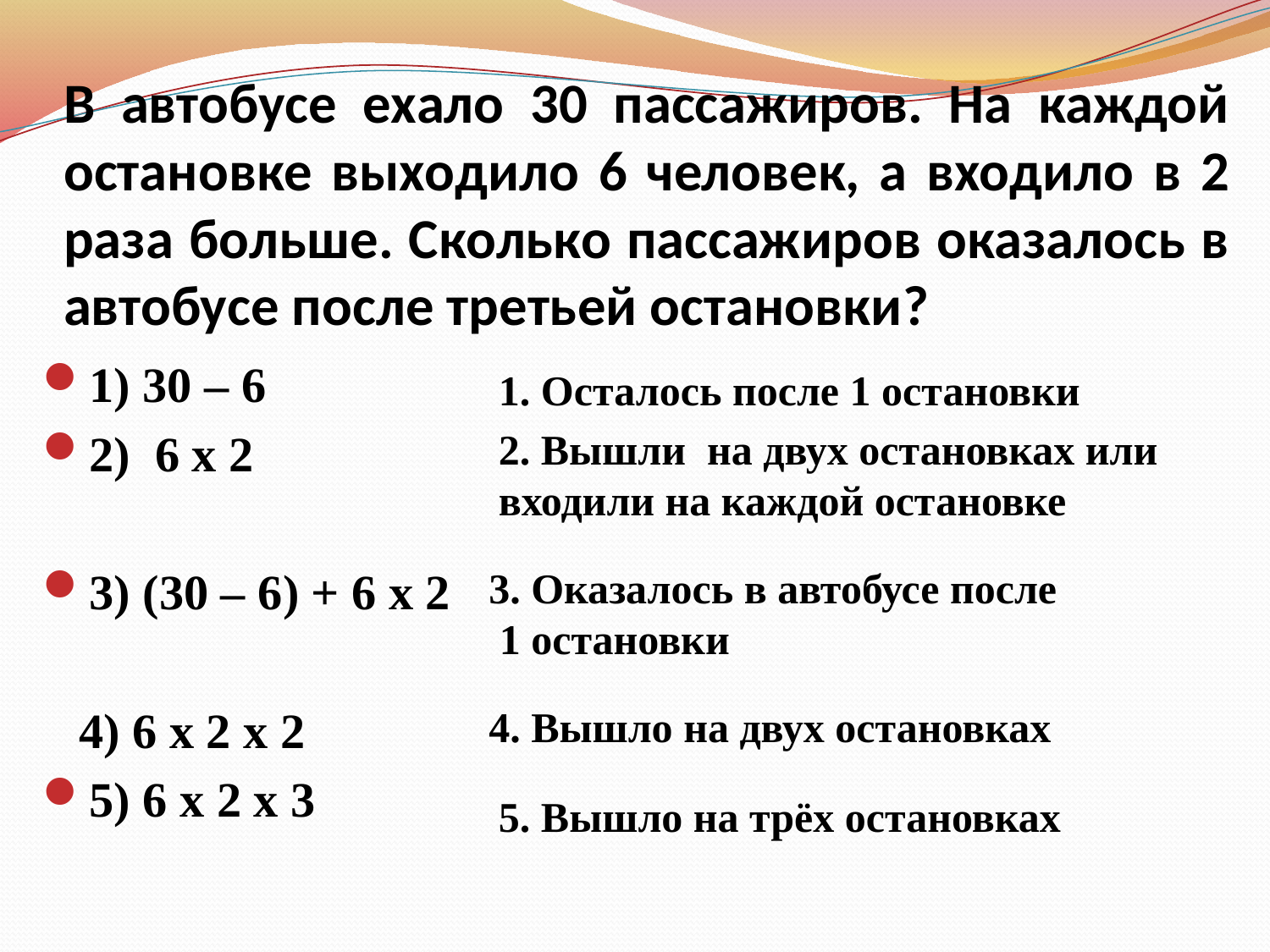

# В автобусе ехало 30 пассажиров. На каждой остановке выходило 6 человек, а входило в 2 раза больше. Сколько пассажиров оказалось в автобусе после третьей остановки?
1) 30 – 6
2)  6 х 2

3) (30 – 6) + 6 х 2

   4) 6 х 2 х 2
5) 6 х 2 х 3
1. Осталось после 1 остановки
2. Вышли  на двух остановках или
входили на каждой остановке
3. Оказалось в автобусе после
 1 остановки
4. Вышло на двух остановках
5. Вышло на трёх остановках